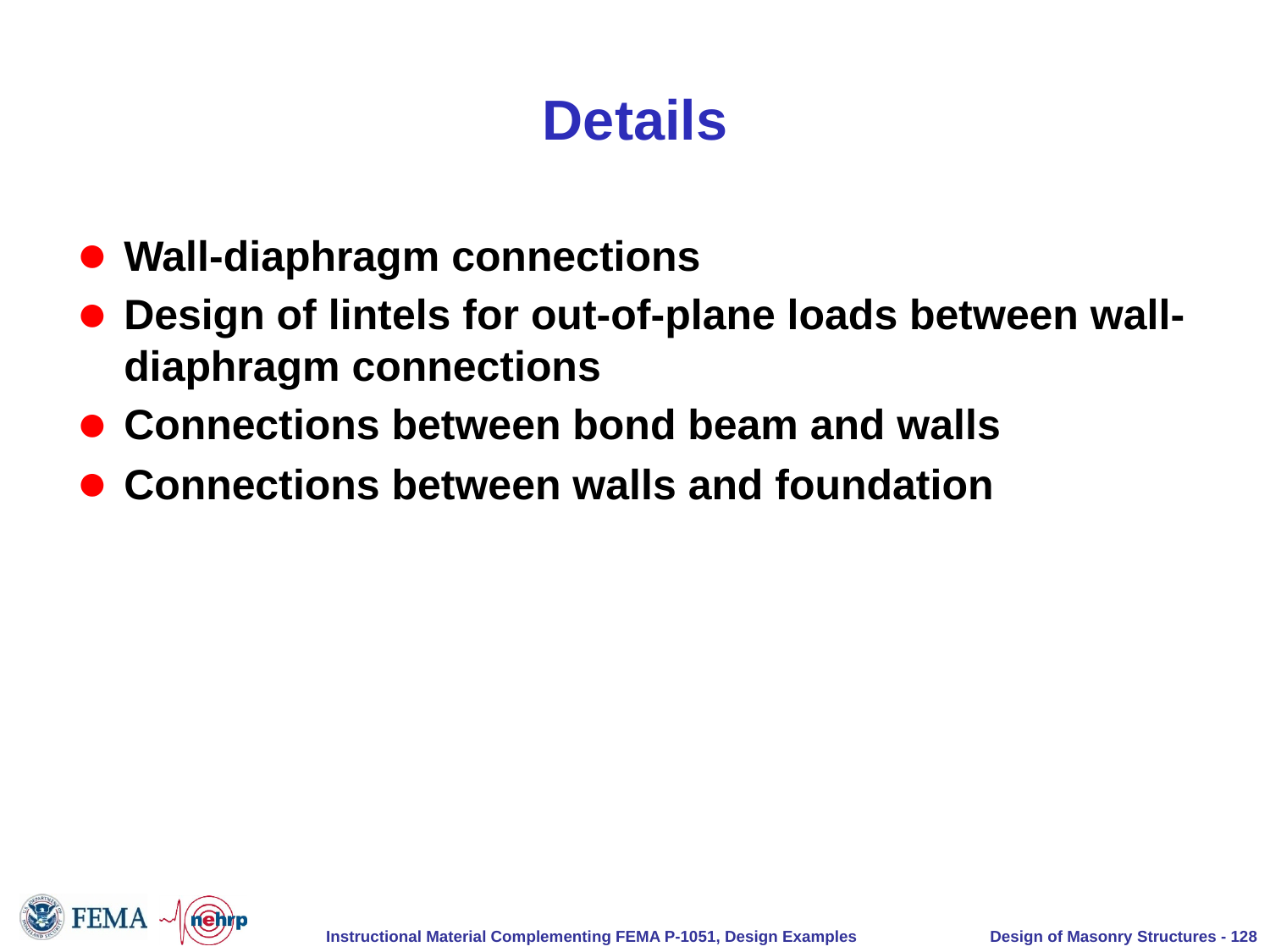

# Details
Wall-diaphragm connections
Design of lintels for out-of-plane loads between wall-diaphragm connections
Connections between bond beam and walls
Connections between walls and foundation
Design of Masonry Structures - 128
Instructional Material Complementing FEMA P-1051, Design Examples